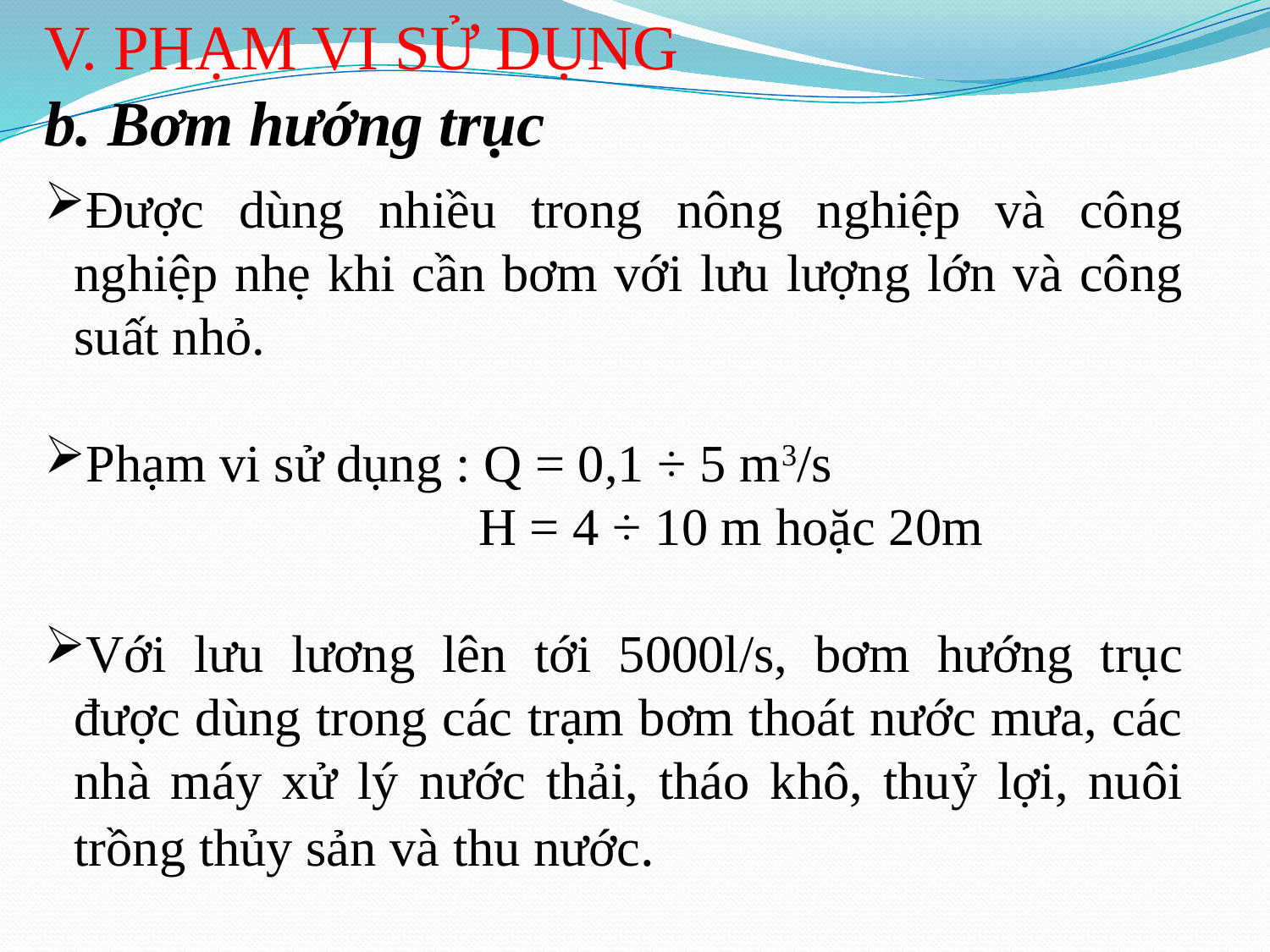

V. PHẠM VI SỬ DỤNG
b. Bơm hướng trục
Được dùng nhiều trong nông nghiệp và công nghiệp nhẹ khi cần bơm với lưu lượng lớn và công suất nhỏ.

Phạm vi sử dụng : Q = 0,1 ÷ 5 m3/s
			    H = 4 ÷ 10 m hoặc 20m

Với lưu lương lên tới 5000l/s, bơm hướng trục được dùng trong các trạm bơm thoát nước mưa, các nhà máy xử lý nước thải, tháo khô, thuỷ lợi, nuôi trồng thủy sản và thu nước.